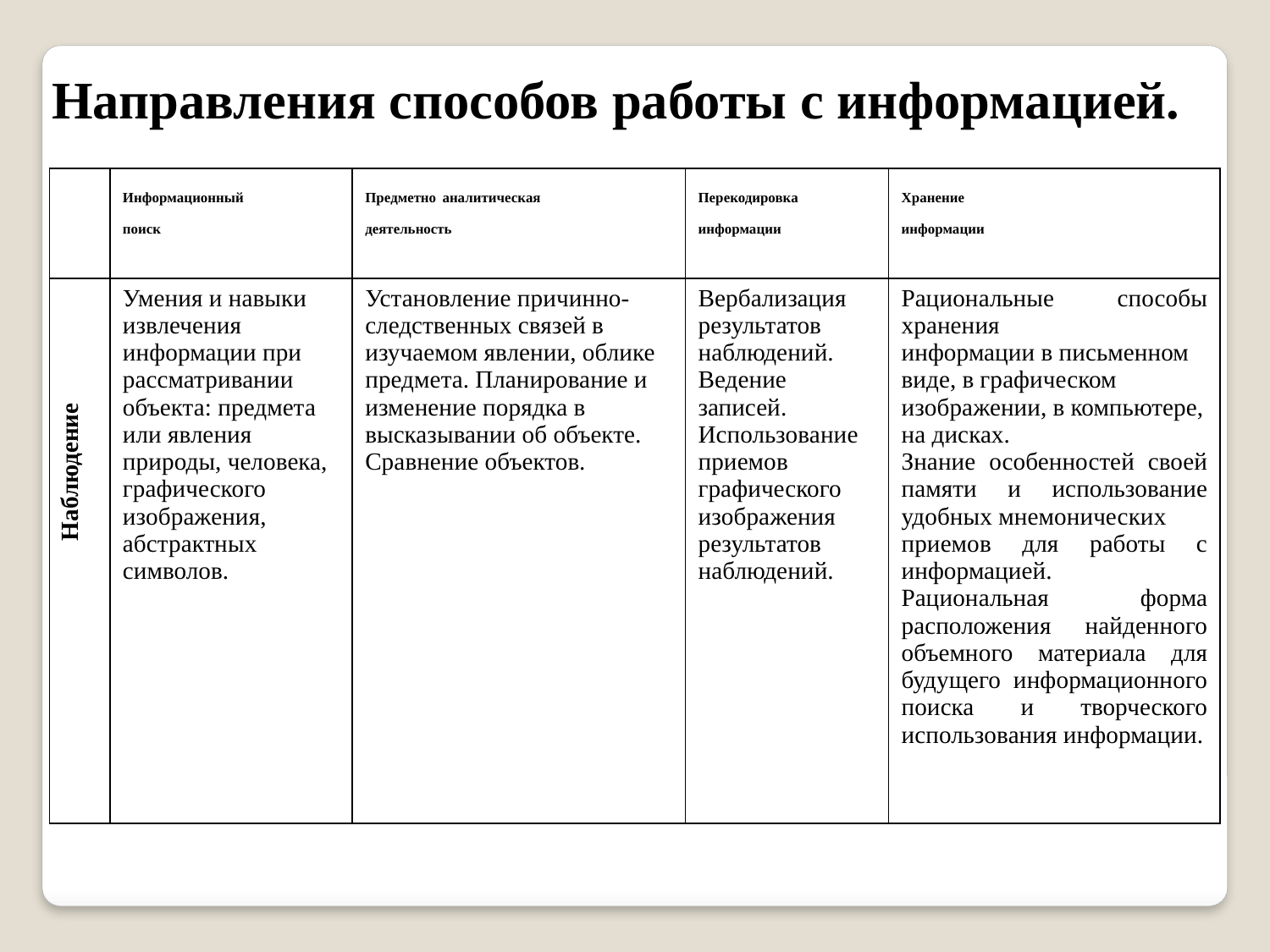

Направления способов работы с информацией.
|  | Информационный поиск | Предметно аналитическая деятельность | Перекодировка информации | Хранение информации |
| --- | --- | --- | --- | --- |
| Наблюдение | Умения и навыки извлечения информации при рассматривании объекта: предмета или явления природы, человека, графического изображения, абстрактных символов. | Установление причинно- следственных связей в изучаемом явлении, облике предмета. Планирование и изменение порядка в высказывании об объекте. Сравнение объектов. | Вербализация результатов наблюдений. Ведение записей. Использование приемов графического изображения результатов наблюдений. | Рациональные способы хранения информации в письменном виде, в графическом изображении, в компьютере, на дисках. Знание особенностей своей памяти и использование удобных мнемонических приемов для работы с информацией. Рациональная форма расположения найденного объемного материала для будущего информационного поиска и творческого использования информации. |